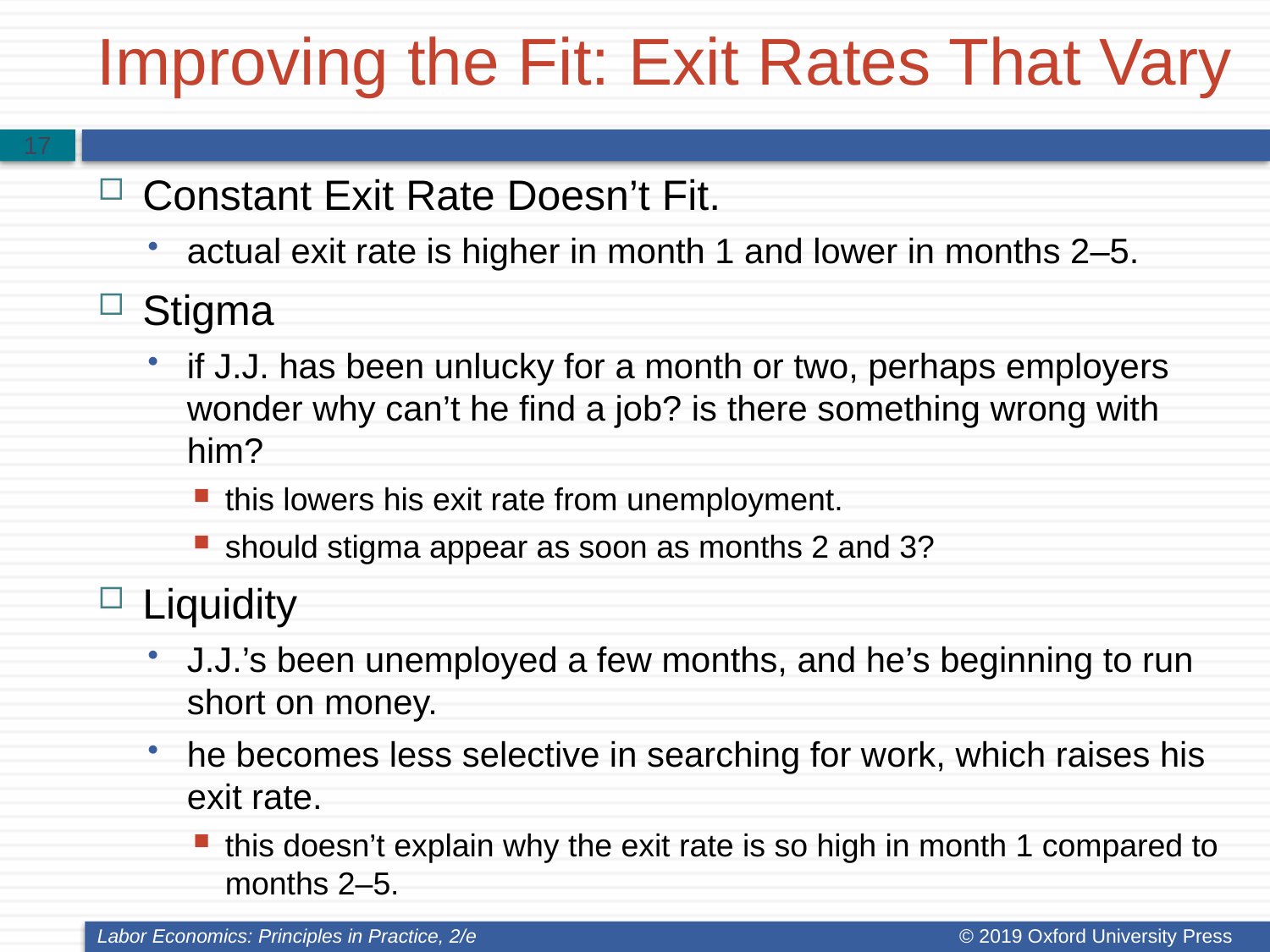

# Improving the Fit: Exit Rates That Vary
17
Constant Exit Rate Doesn’t Fit.
actual exit rate is higher in month 1 and lower in months 2–5.
Stigma
if J.J. has been unlucky for a month or two, perhaps employers wonder why can’t he find a job? is there something wrong with him?
this lowers his exit rate from unemployment.
should stigma appear as soon as months 2 and 3?
Liquidity
J.J.’s been unemployed a few months, and he’s beginning to run short on money.
he becomes less selective in searching for work, which raises his exit rate.
this doesn’t explain why the exit rate is so high in month 1 compared to months 2–5.
Labor Economics: Principles in Practice, 2/e
© 2019 Oxford University Press